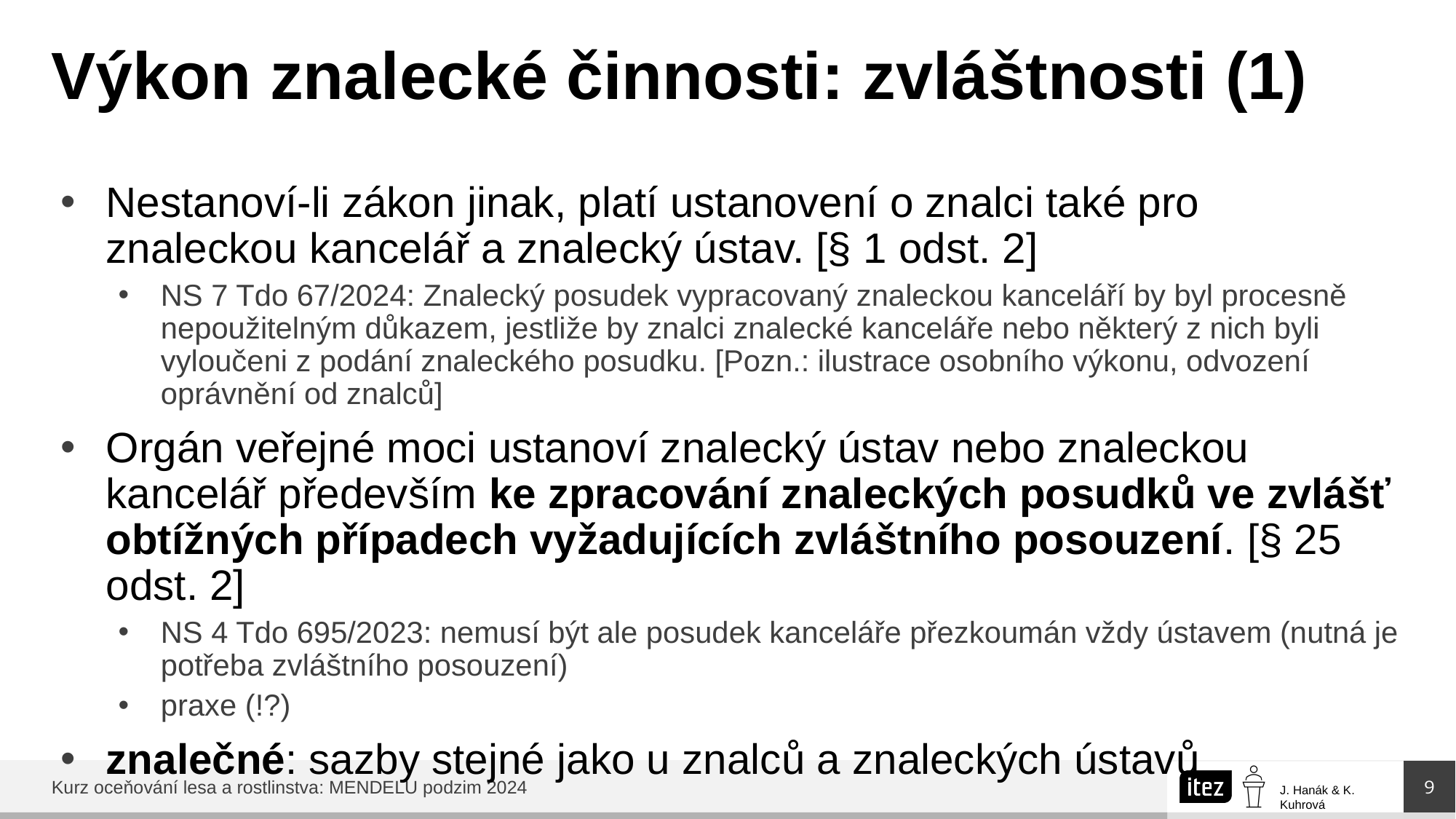

# Výkon znalecké činnosti: zvláštnosti (1)

Nestanoví-li zákon jinak, platí ustanovení o znalci také pro znaleckou kancelář a znalecký ústav. [§ 1 odst. 2]
NS 7 Tdo 67/2024: Znalecký posudek vypracovaný znaleckou kanceláří by byl procesně nepoužitelným důkazem, jestliže by znalci znalecké kanceláře nebo některý z nich byli vyloučeni z podání znaleckého posudku. [Pozn.: ilustrace osobního výkonu, odvození oprávnění od znalců]
Orgán veřejné moci ustanoví znalecký ústav nebo znaleckou kancelář především ke zpracování znaleckých posudků ve zvlášť obtížných případech vyžadujících zvláštního posouzení. [§ 25 odst. 2]
NS 4 Tdo 695/2023: nemusí být ale posudek kanceláře přezkoumán vždy ústavem (nutná je potřeba zvláštního posouzení)
praxe (!?)
znalečné: sazby stejné jako u znalců a znaleckých ústavů

9
Kurz oceňování lesa a rostlinstva: MENDELU podzim 2024